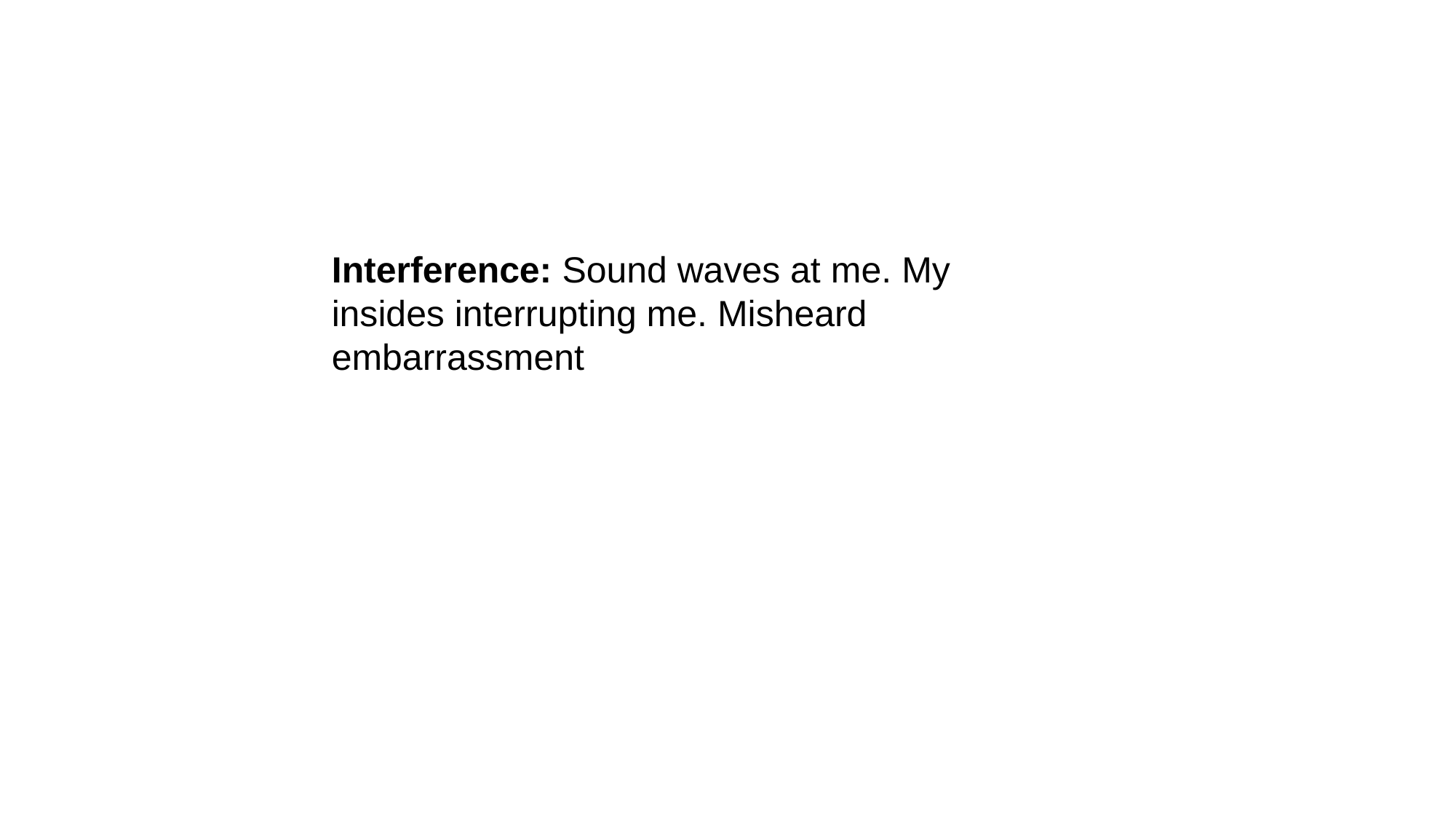

Interference: Sound waves at me. My insides interrupting me. Misheard embarrassment